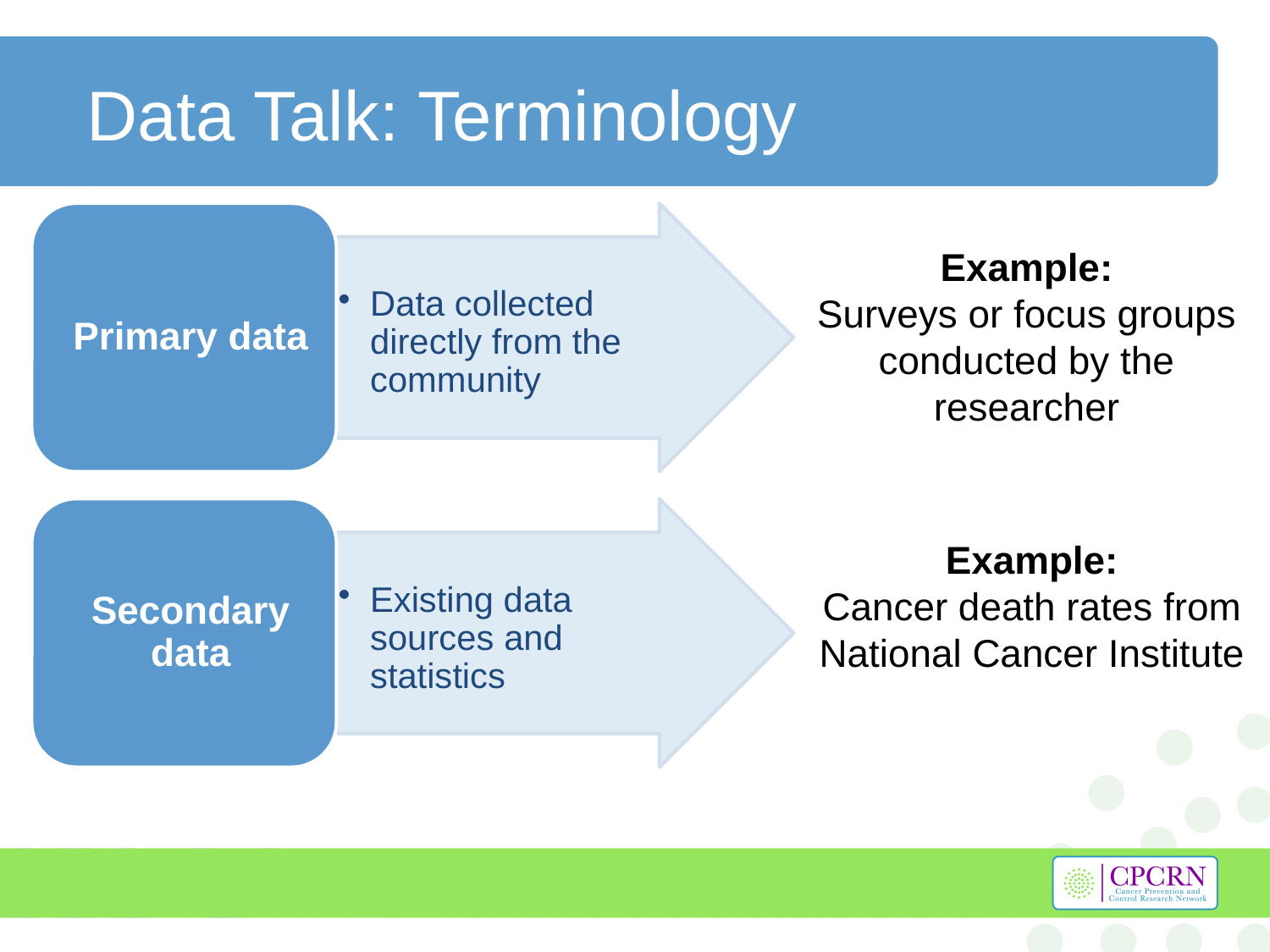

Data Talk: Terminology

Data collected directly from the community

Primary data

Existing data sources and statistics
Secondary data
Example:
Surveys or focus groups conducted by the researcher
Example:
Cancer death rates from National Cancer Institute